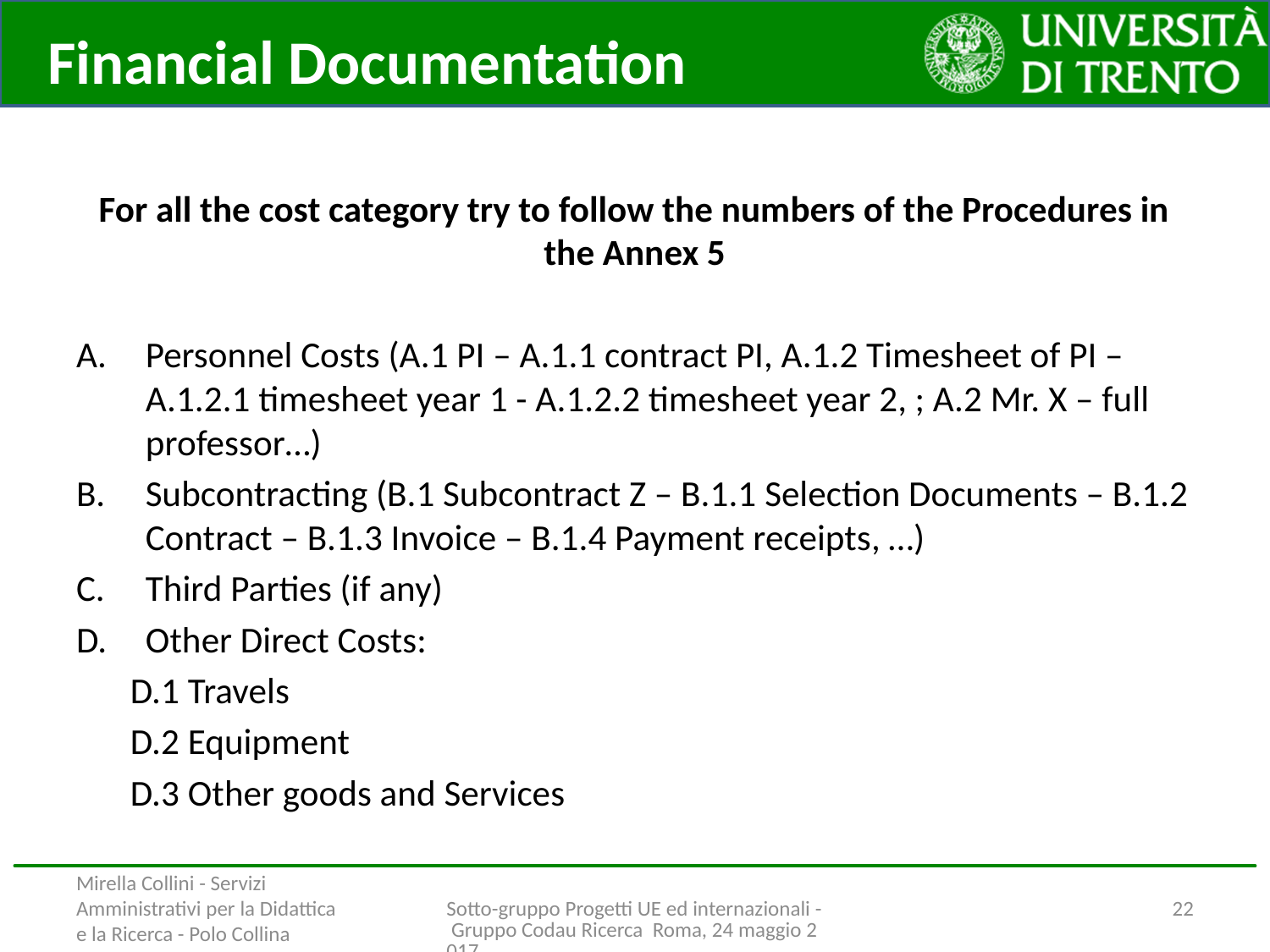

Financial Documentation

For all the cost category try to follow the numbers of the Procedures in the Annex 5

Personnel Costs (A.1 PI – A.1.1 contract PI, A.1.2 Timesheet of PI – A.1.2.1 timesheet year 1 - A.1.2.2 timesheet year 2, ; A.2 Mr. X – full professor…)
Subcontracting (B.1 Subcontract Z – B.1.1 Selection Documents – B.1.2 Contract – B.1.3 Invoice – B.1.4 Payment receipts, …)
Third Parties (if any)
Other Direct Costs:
D.1 Travels
D.2 Equipment
D.3 Other goods and Services

Attenzione all’organizzazione della documentazione
Mirella Collini - Servizi Amministrativi per la Didattica e la Ricerca - Polo Collina
Sotto-gruppo Progetti UE ed internazionali - Gruppo Codau Ricerca  Roma, 24 maggio 2017
22